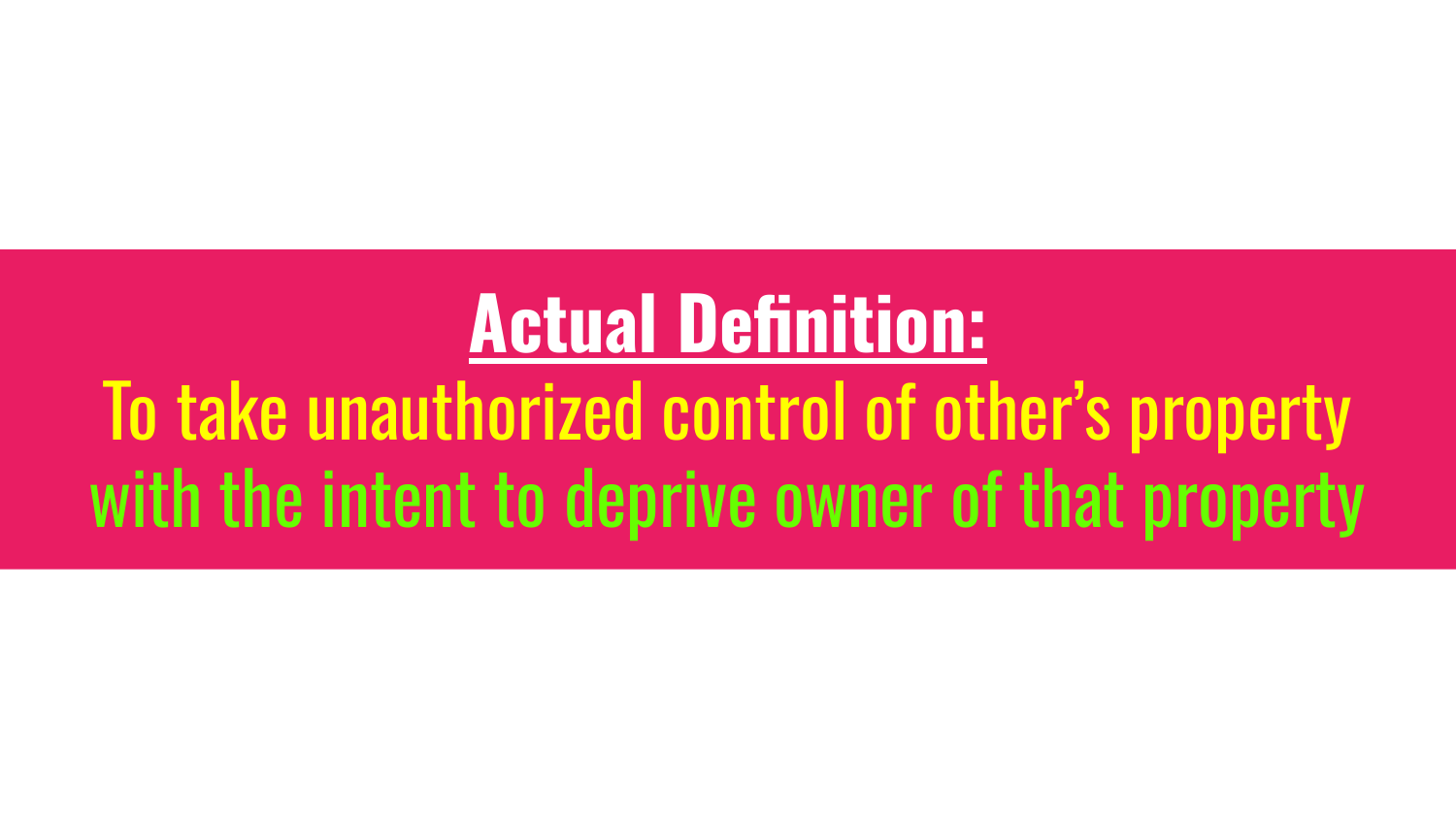

# Actual Definition:
To take unauthorized control of other’s property with the intent to deprive owner of that property